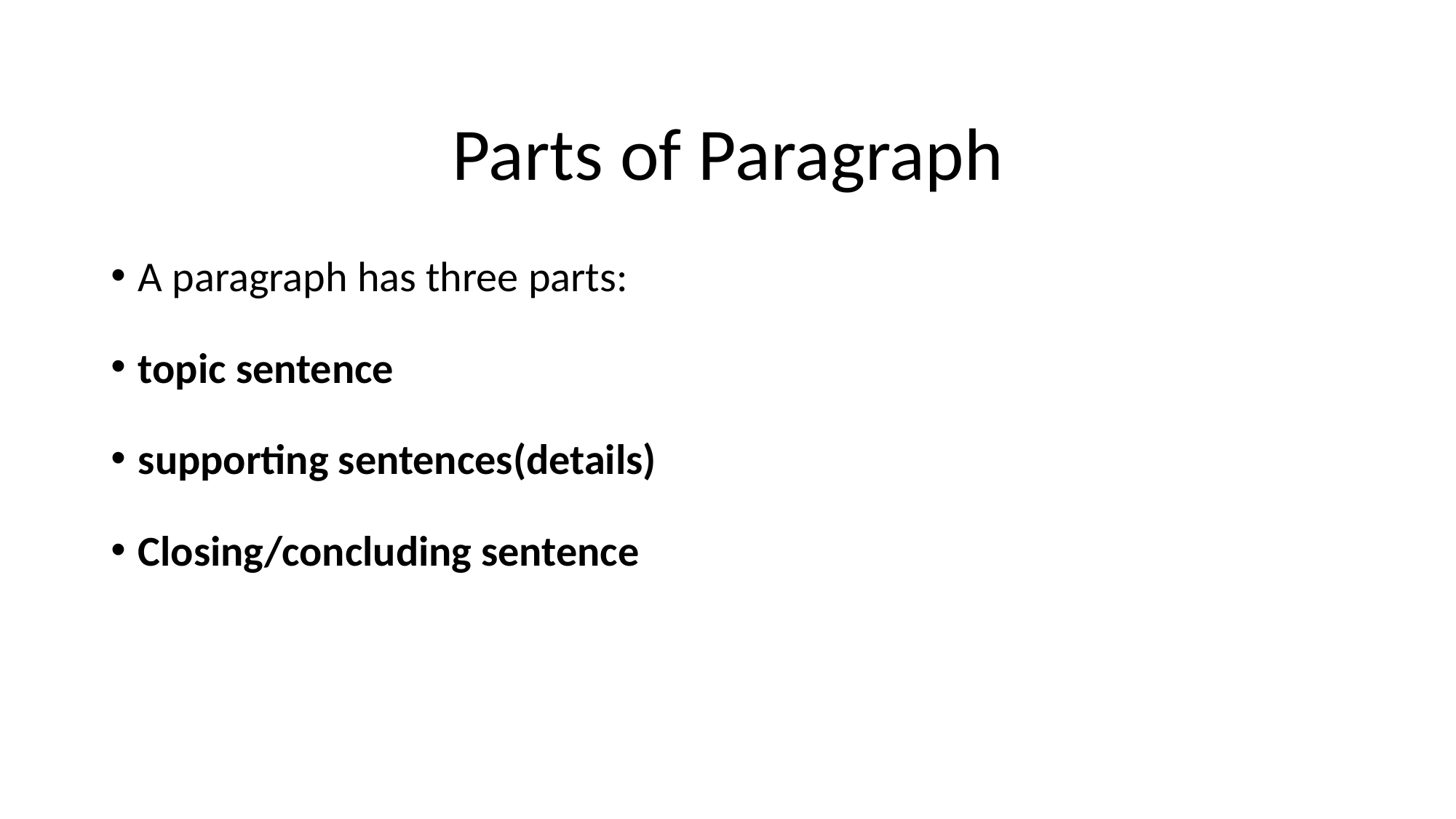

# Parts of Paragraph
A paragraph has three parts:
topic sentence
supporting sentences(details)
Closing/concluding sentence